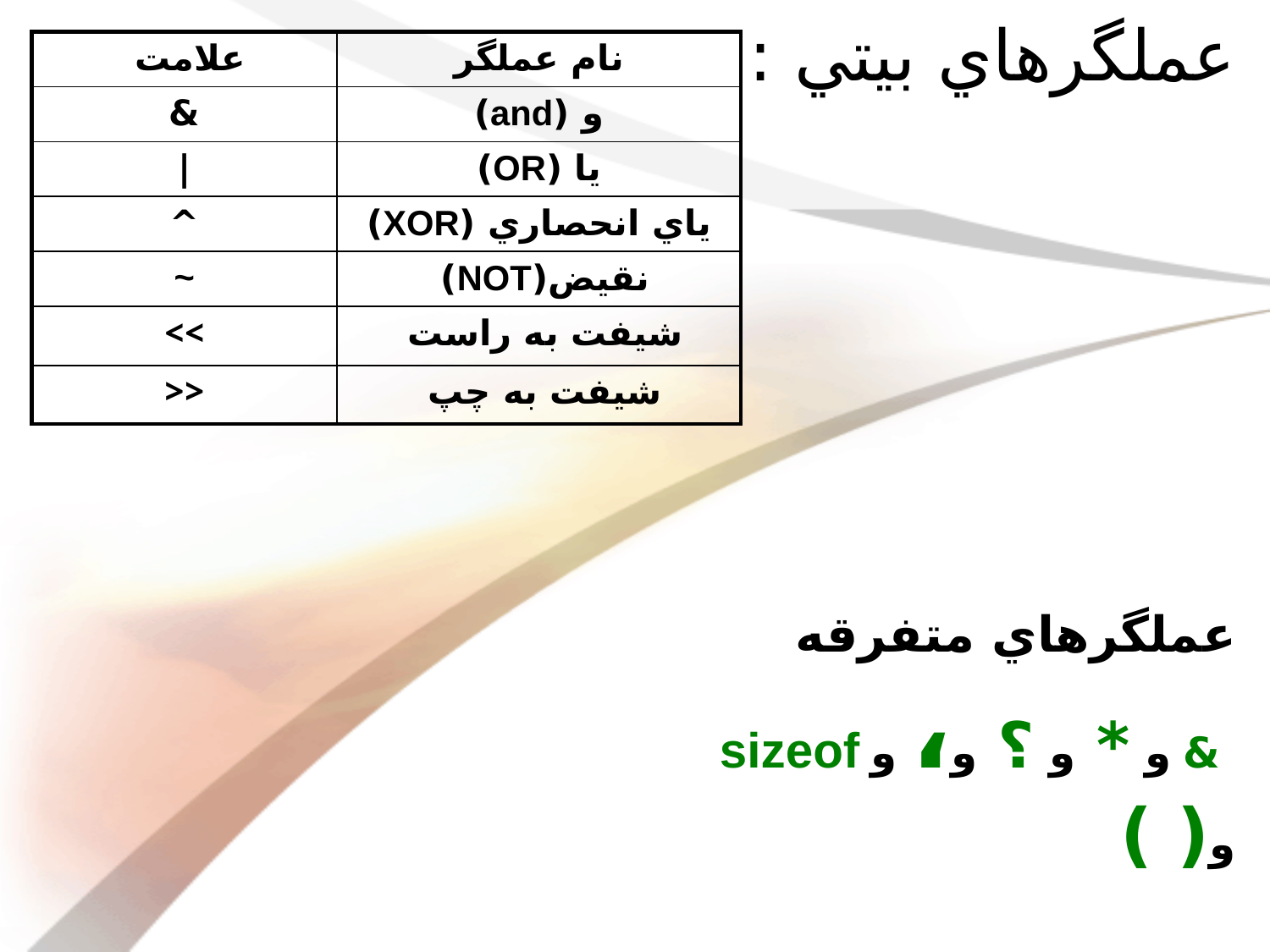

| علامت | نام عملگر |
| --- | --- |
| & | و (and) |
| | | يا (OR) |
| ^ | ياي انحصاري (XOR) |
| ~ | نقيض(NOT) |
| >> | شيفت به راست |
| << | شيفت به چپ |
# عملگرهاي بيتي : عملگرهاي متفرقه & و *  و ؟ و، و sizeof   و( )